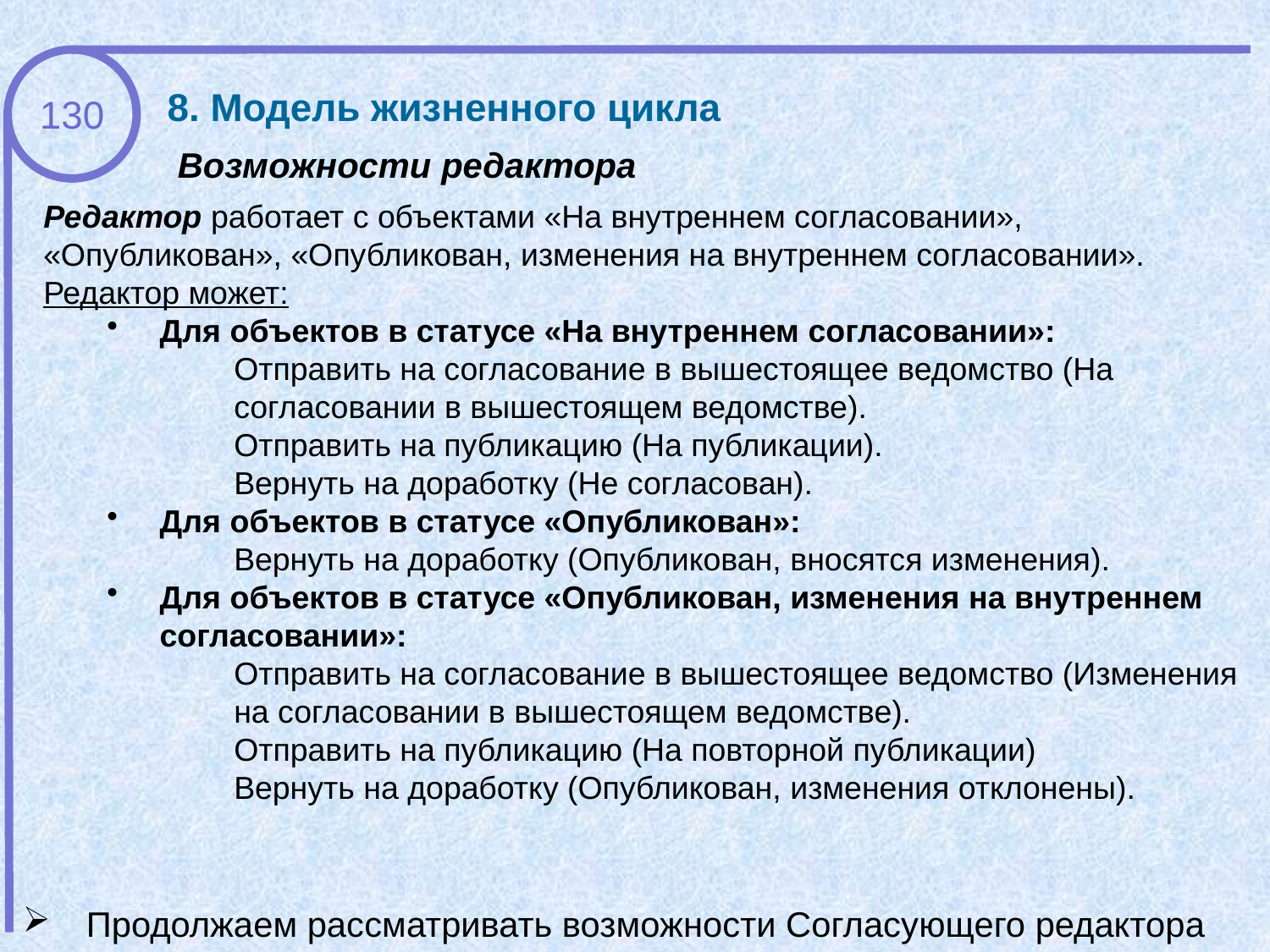

8. Модель жизненного цикла
130
Возможности редактора
Редактор работает с объектами «На внутреннем согласовании», «Опубликован», «Опубликован, изменения на внутреннем согласовании».
Редактор может:
Для объектов в статусе «На внутреннем согласовании»:
Отправить на согласование в вышестоящее ведомство (На согласовании в вышестоящем ведомстве).
Отправить на публикацию (На публикации).
Вернуть на доработку (Не согласован).
Для объектов в статусе «Опубликован»:
Вернуть на доработку (Опубликован, вносятся изменения).
Для объектов в статусе «Опубликован, изменения на внутреннем согласовании»:
Отправить на согласование в вышестоящее ведомство (Изменения на согласовании в вышестоящем ведомстве).
Отправить на публикацию (На повторной публикации)
Вернуть на доработку (Опубликован, изменения отклонены).

Продолжаем рассматривать возможности Согласующего редактора